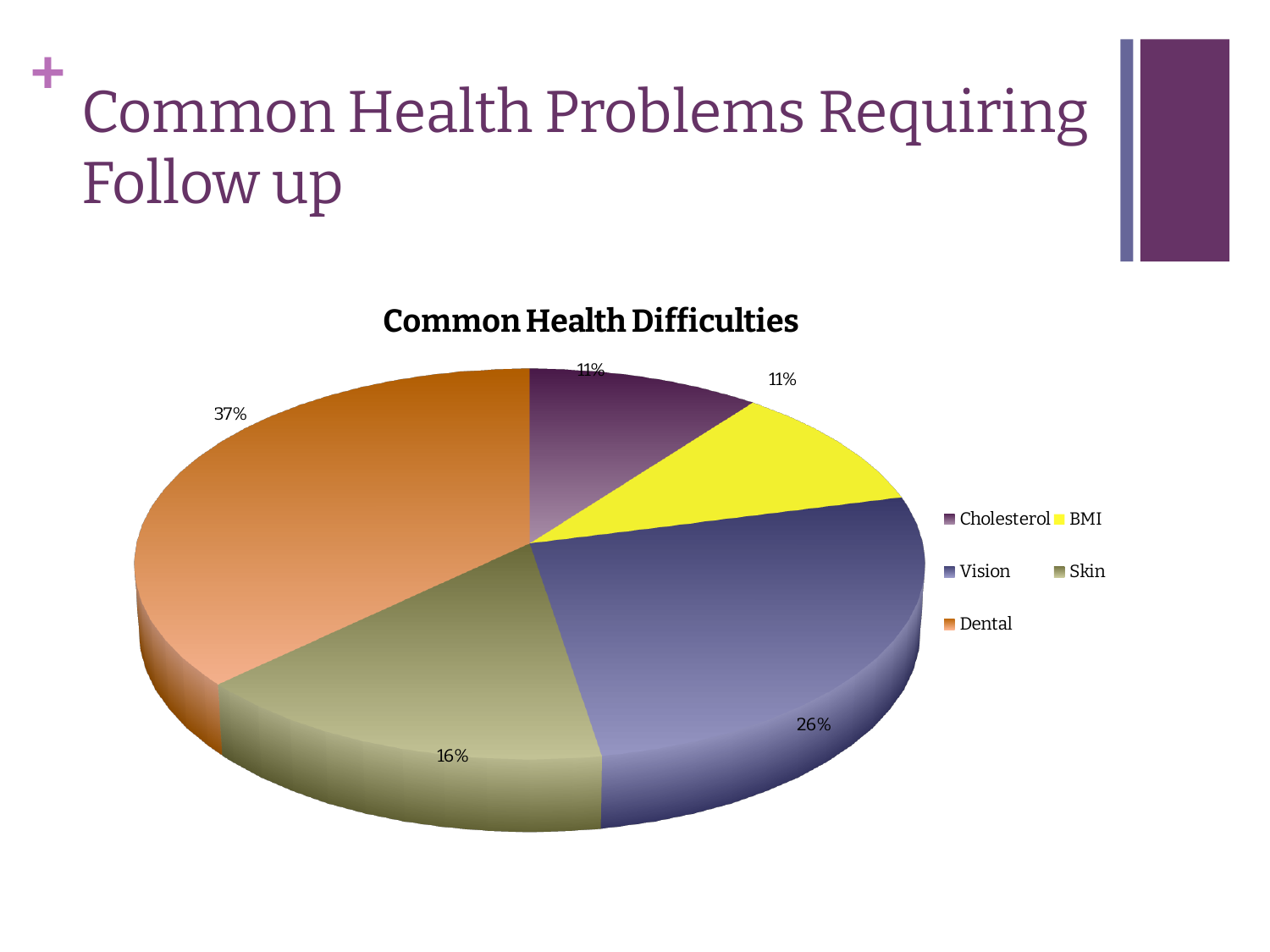

# Common Health Problems Requiring Follow up

[unsupported chart]